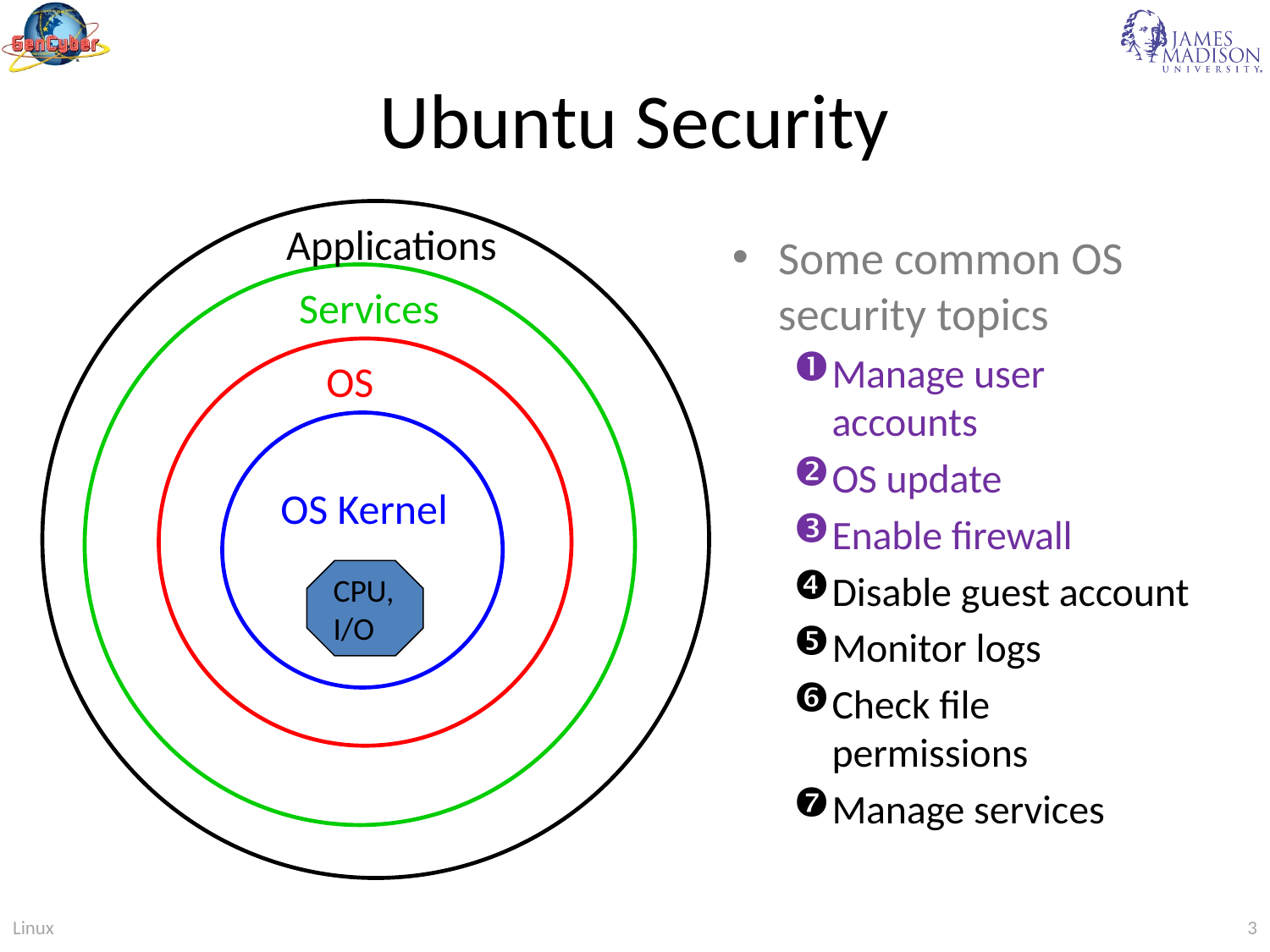

# Ubuntu Security

Applications
Some common OS security topics
Manage user accounts
OS update
Enable firewall
Disable guest account
Monitor logs
Check file permissions
Manage services

Services

OS

OS Kernel
CPU,
I/O
Linux
3